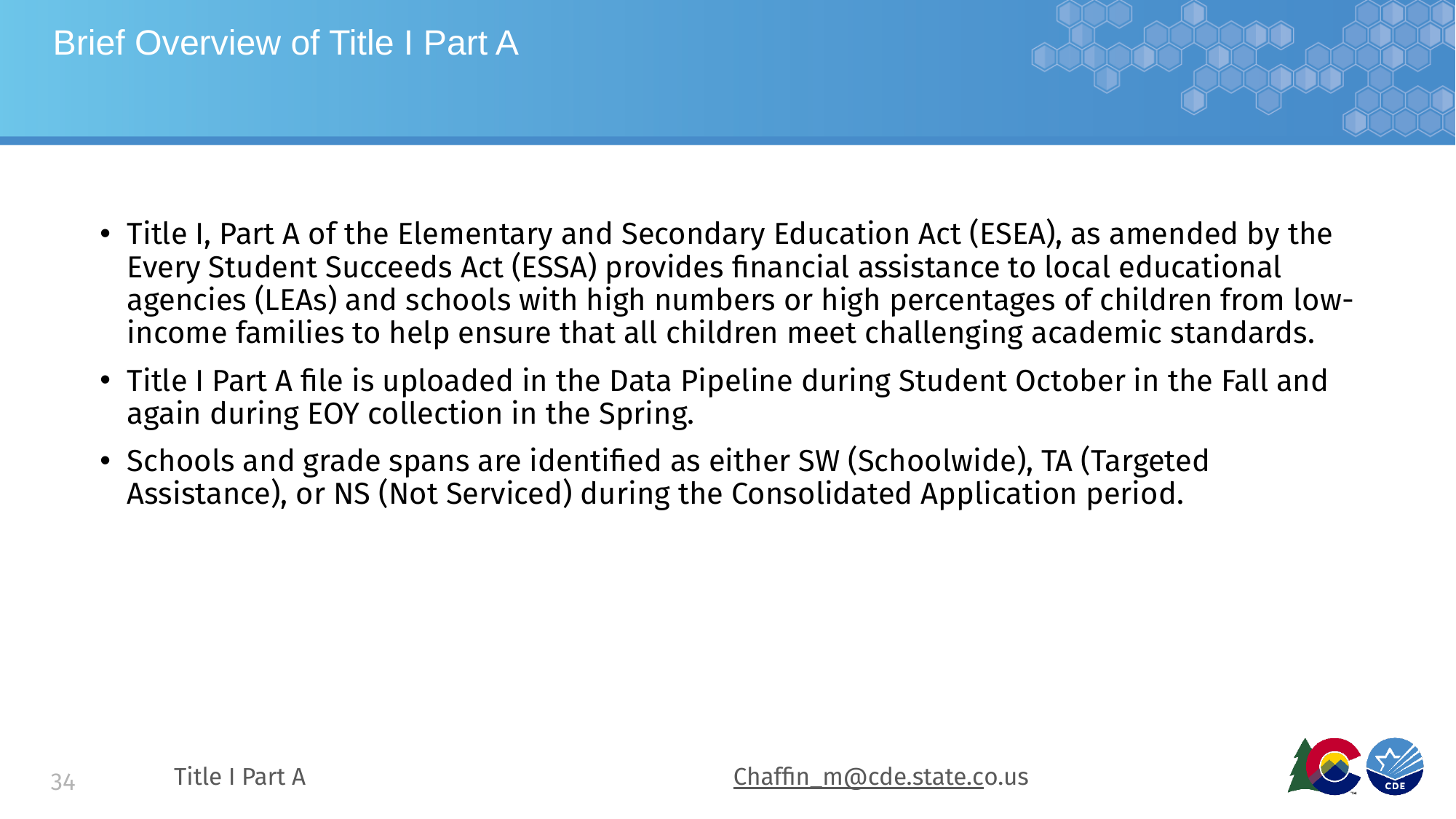

# Brief Overview of Title I Part A

Title I, Part A of the Elementary and Secondary Education Act (ESEA), as amended by the Every Student Succeeds Act (ESSA) provides financial assistance to local educational agencies (LEAs) and schools with high numbers or high percentages of children from low-income families to help ensure that all children meet challenging academic standards.
Title I Part A file is uploaded in the Data Pipeline during Student October in the Fall and again during EOY collection in the Spring.
Schools and grade spans are identified as either SW (Schoolwide), TA (Targeted Assistance), or NS (Not Serviced) during the Consolidated Application period.

Title I Part A
Chaffin_m@cde.state.co.us
34